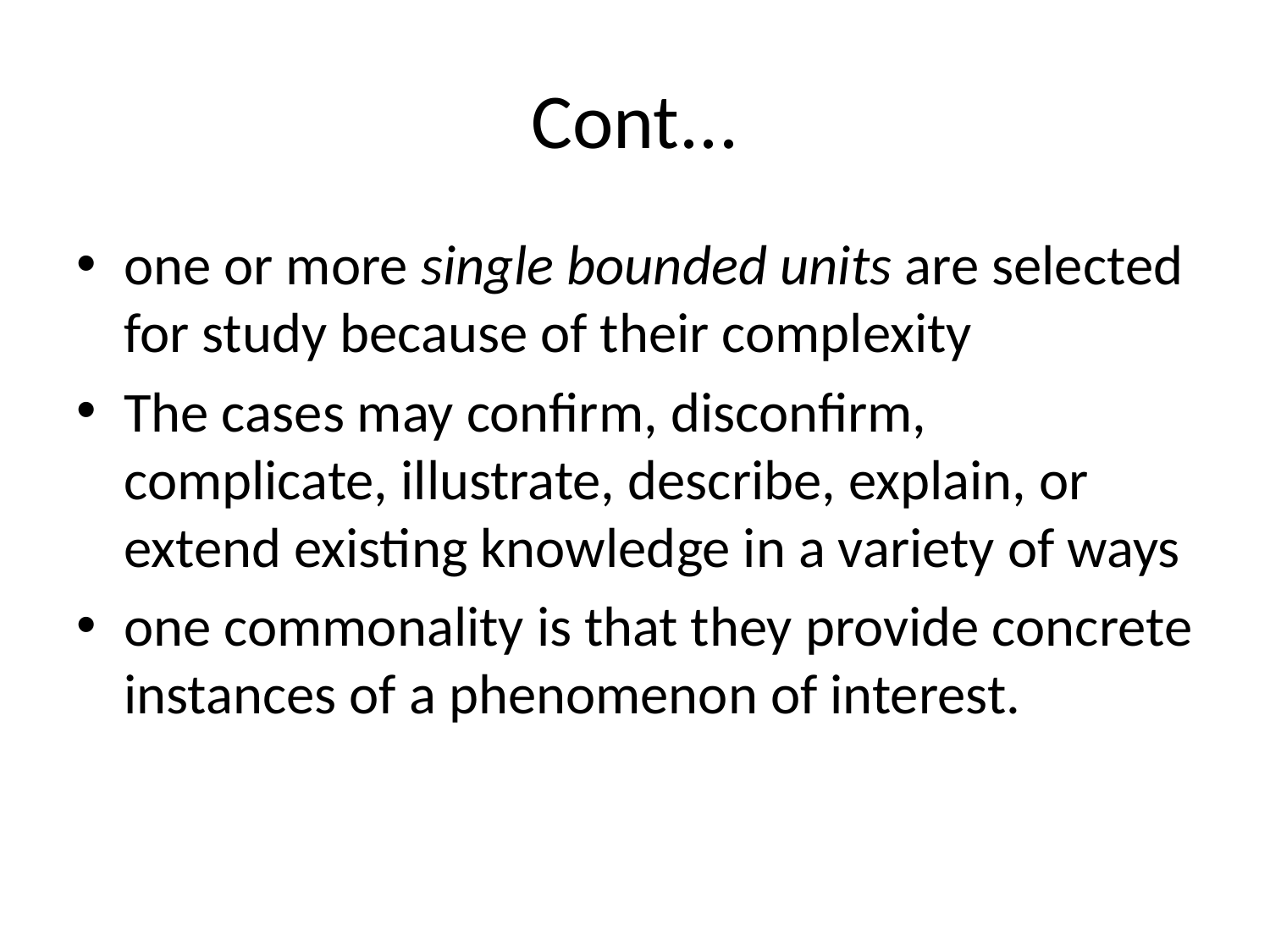

# Cont...
one or more single bounded units are selected for study because of their complexity
The cases may confirm, disconfirm, complicate, illustrate, describe, explain, or extend existing knowledge in a variety of ways
one commonality is that they provide concrete instances of a phenomenon of interest.